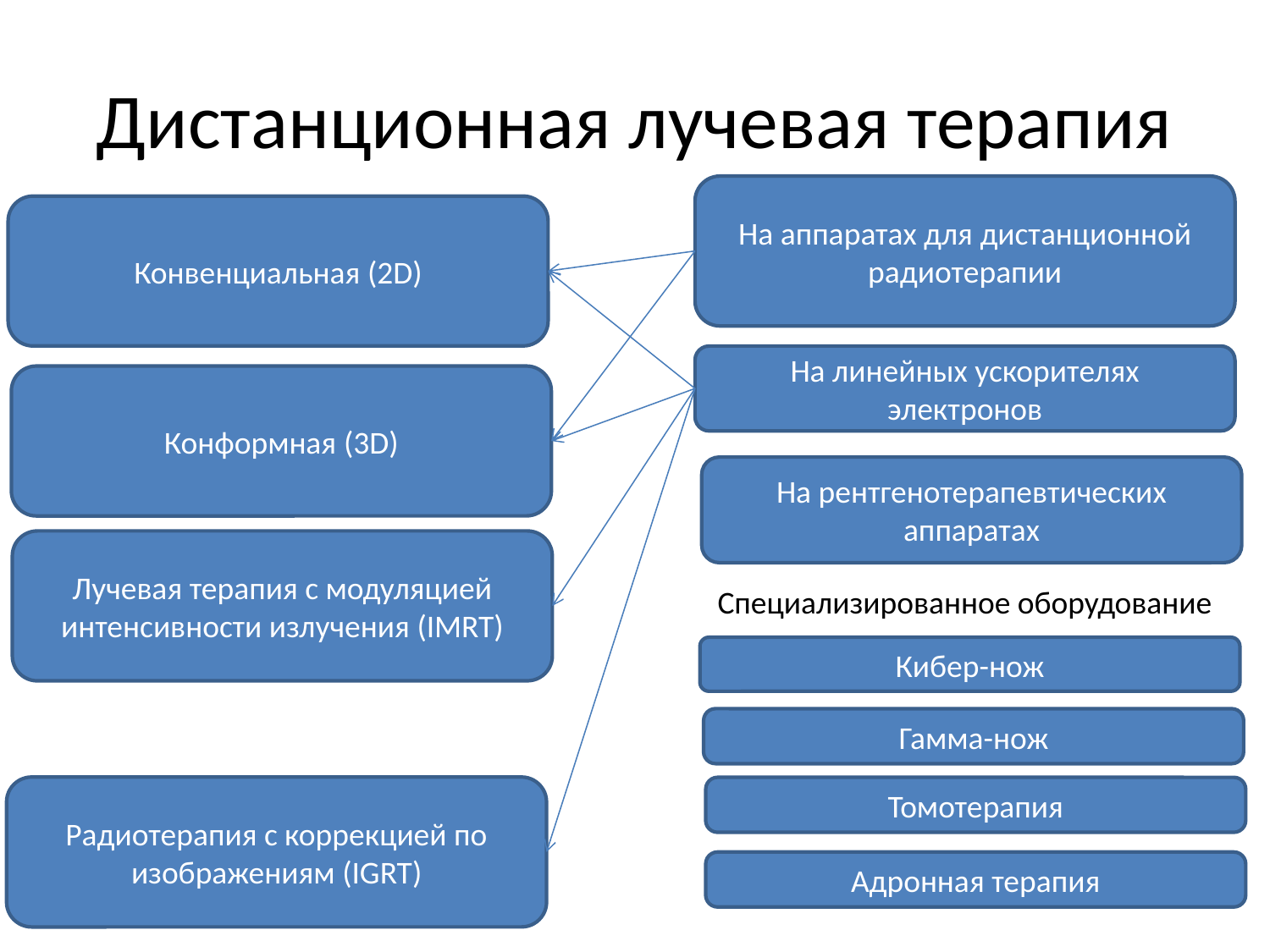

# Дистанционная лучевая терапия
На аппаратах для дистанционной радиотерапии
Конвенциальная (2D)
На линейных ускорителях электронов
Конформная (3D)
На рентгенотерапевтических аппаратах
Лучевая терапия с модуляцией интенсивности излучения (IMRT)
Специализированное оборудование
Кибер-нож
Гамма-нож
Радиотерапия с коррекцией по изображениям (IGRT)
Томотерапия
Адронная терапия